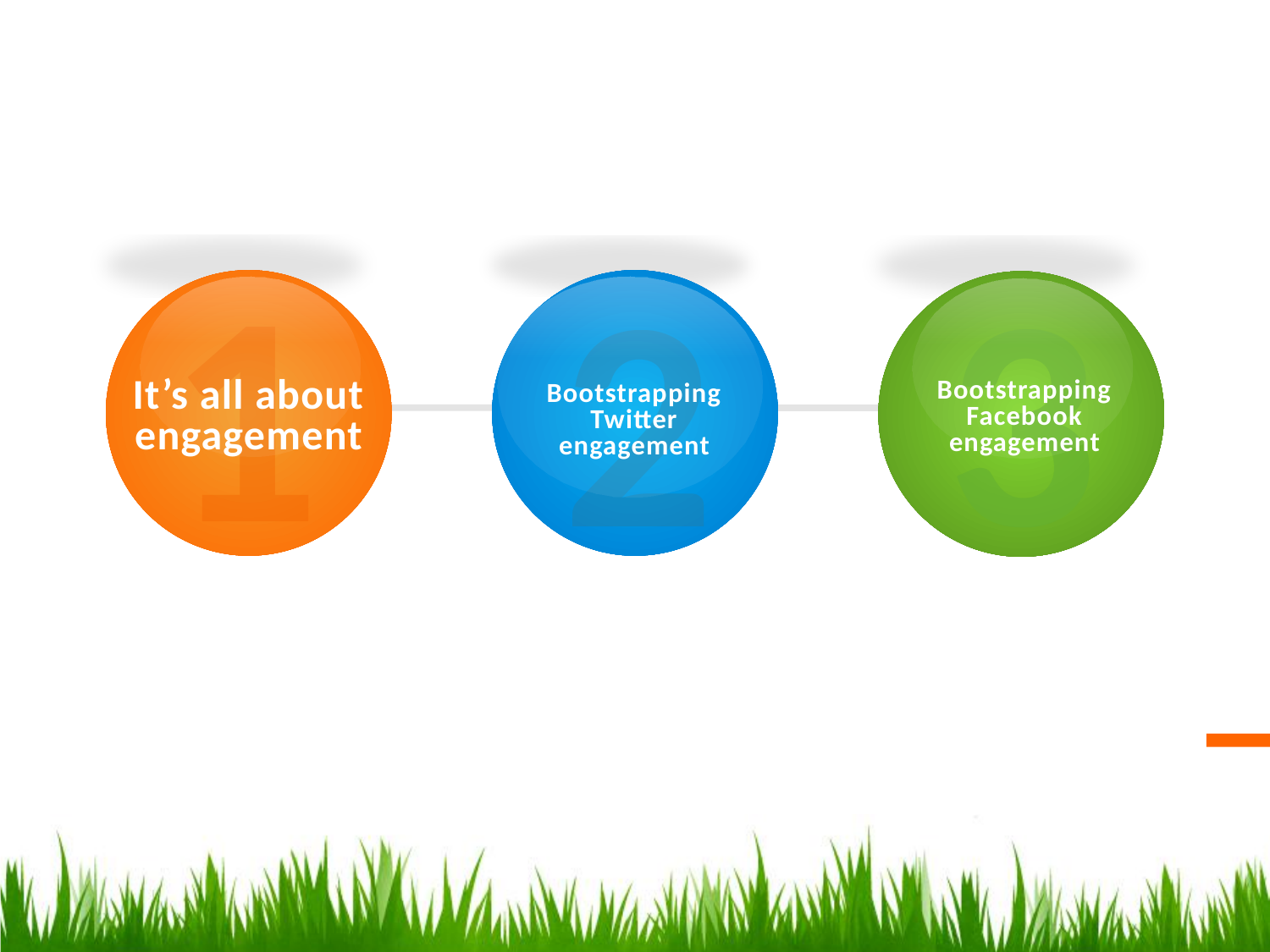

1

It’s all about engagement
3

Bootstrapping Facebook engagement
2

Bootstrapping Twitter engagement